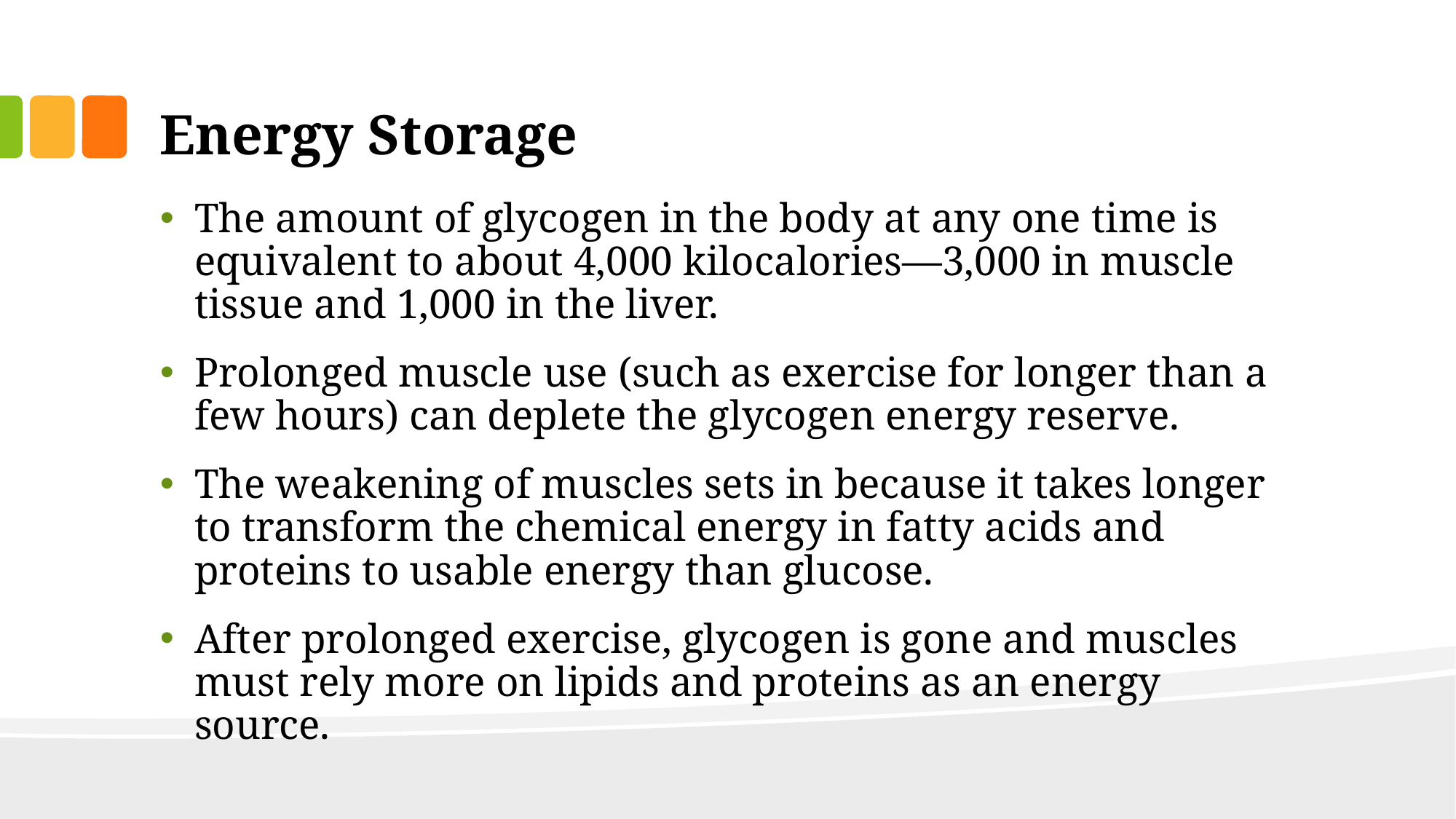

# Energy Storage
The amount of glycogen in the body at any one time is equivalent to about 4,000 kilocalories—3,000 in muscle tissue and 1,000 in the liver.
Prolonged muscle use (such as exercise for longer than a few hours) can deplete the glycogen energy reserve.
The weakening of muscles sets in because it takes longer to transform the chemical energy in fatty acids and proteins to usable energy than glucose.
After prolonged exercise, glycogen is gone and muscles must rely more on lipids and proteins as an energy source.